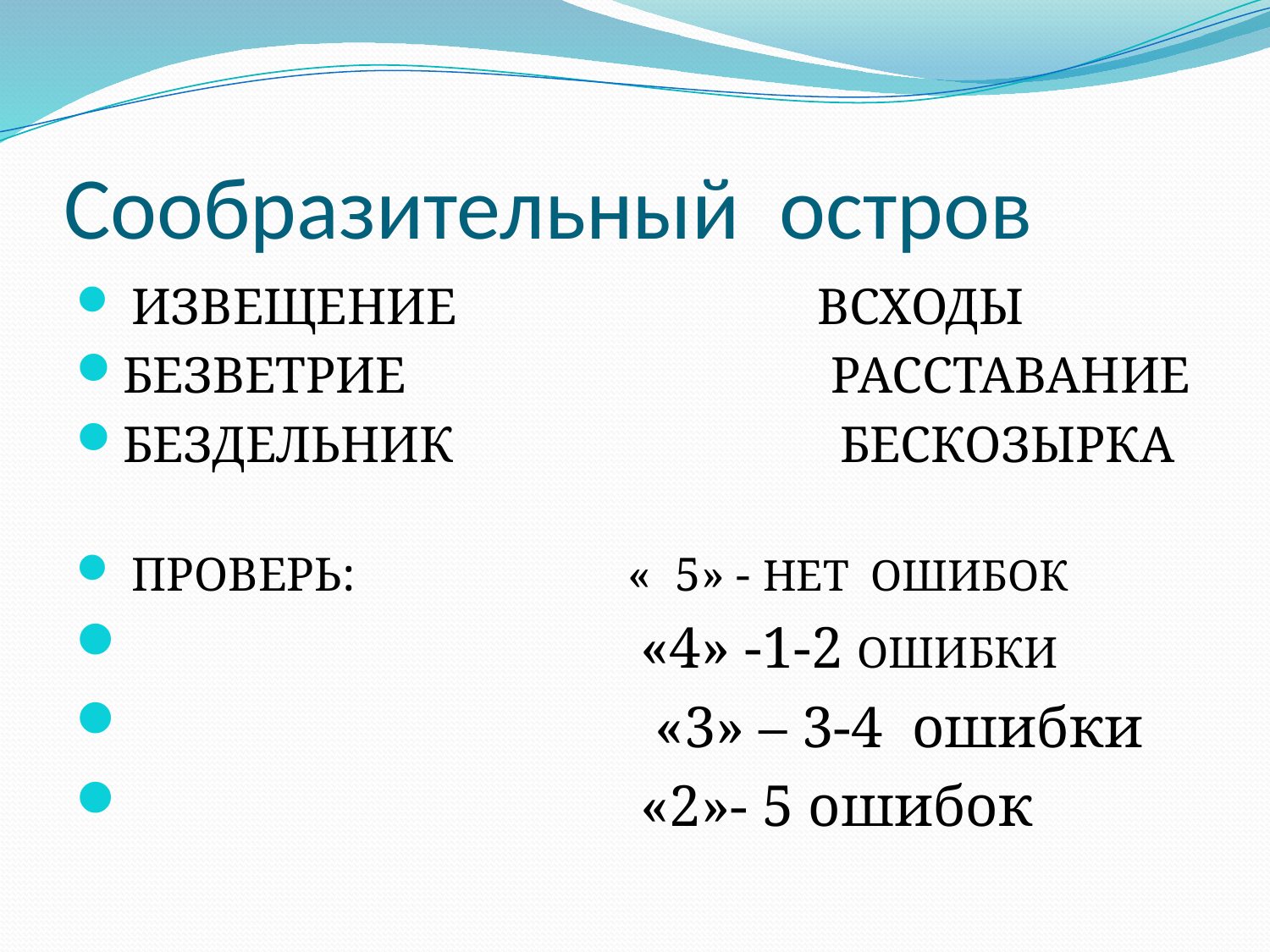

# Сообразительный  остров
 ИЗВЕЩЕНИЕ                            ВСХОДЫ
БЕЗВЕТРИЕ                                 РАССТАВАНИЕ
БЕЗДЕЛЬНИК                              БЕСКОЗЫРКА

 ПРОВЕРЬ:                       «  5» - НЕТ  ОШИБОК
                                   «4» -1-2 ОШИБКИ
                                    «3» – 3-4  ошибки
                                   «2»- 5 ошибок